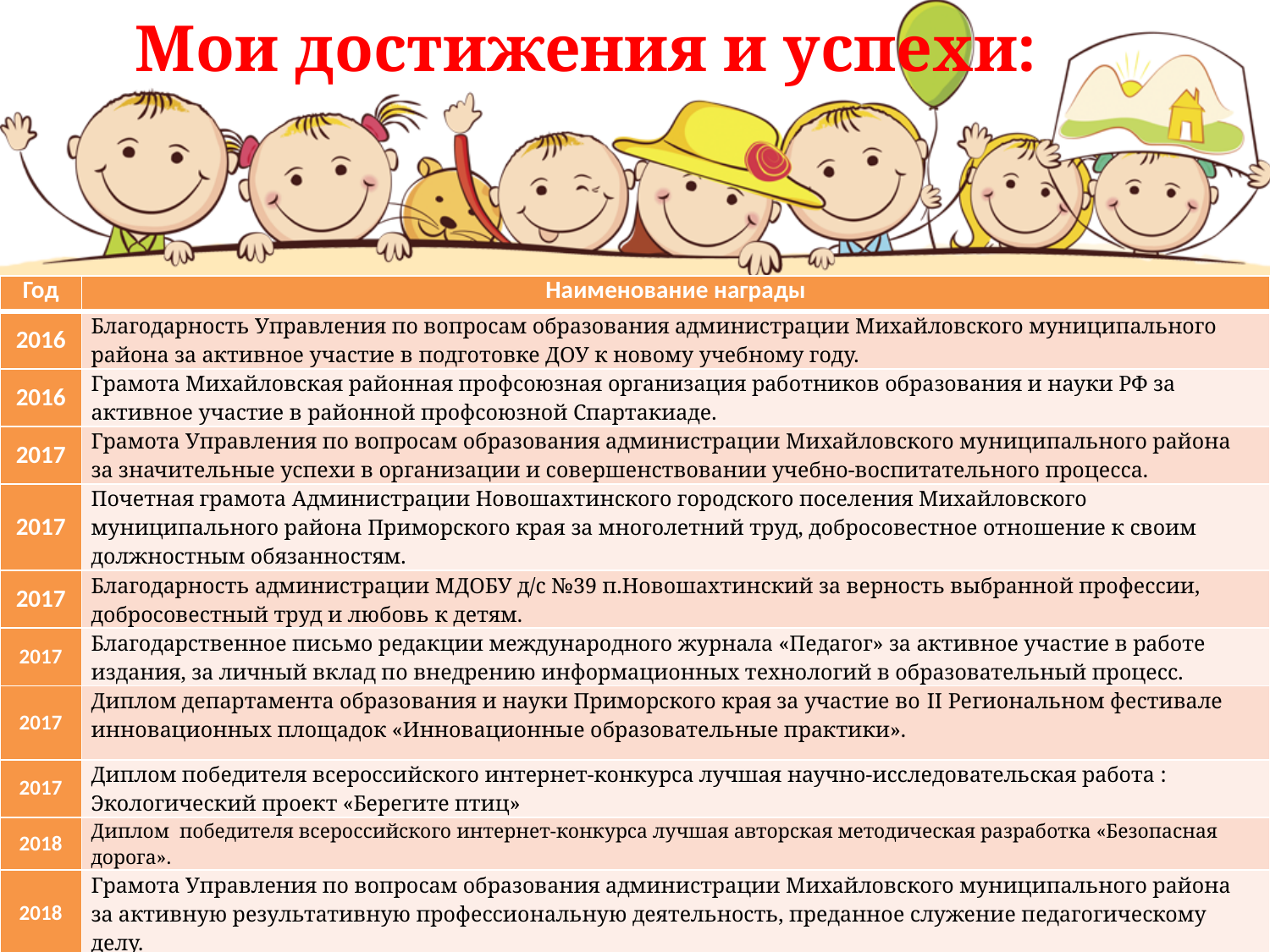

# Мои достижения и успехи:
| Год | Наименование награды |
| --- | --- |
| 2016 | Благодарность Управления по вопросам образования администрации Михайловского муниципального района за активное участие в подготовке ДОУ к новому учебному году. |
| 2016 | Грамота Михайловская районная профсоюзная организация работников образования и науки РФ за активное участие в районной профсоюзной Спартакиаде. |
| 2017 | Грамота Управления по вопросам образования администрации Михайловского муниципального района за значительные успехи в организации и совершенствовании учебно-воспитательного процесса. |
| 2017 | Почетная грамота Администрации Новошахтинского городского поселения Михайловского муниципального района Приморского края за многолетний труд, добросовестное отношение к своим должностным обязанностям. |
| 2017 | Благодарность администрации МДОБУ д/с №39 п.Новошахтинский за верность выбранной профессии, добросовестный труд и любовь к детям. |
| 2017 | Благодарственное письмо редакции международного журнала «Педагог» за активное участие в работе издания, за личный вклад по внедрению информационных технологий в образовательный процесс. |
| 2017 | Диплом департамента образования и науки Приморского края за участие во II Региональном фестивале инновационных площадок «Инновационные образовательные практики». |
| 2017 | Диплом победителя всероссийского интернет-конкурса лучшая научно-исследовательская работа : Экологический проект «Берегите птиц» |
| 2018 | Диплом победителя всероссийского интернет-конкурса лучшая авторская методическая разработка «Безопасная дорога». |
| 2018 | Грамота Управления по вопросам образования администрации Михайловского муниципального района за активную результативную профессиональную деятельность, преданное служение педагогическому делу. |
| 2018 | Сертификат Управления по вопросам образования администрации Михайловского муниципального района участия в марафоне предприимчивости «Семейная мастерская» на базе реализации межрегионального проекта «Новые образовательные технологии: от детсада к школе». |
| 2018 | Благодарность Ассоциации волонтерских организаций «Поиск пропавших детей» за плодотворное сотрудничество в проведении профилактических мероприятий по детской безопасности. |